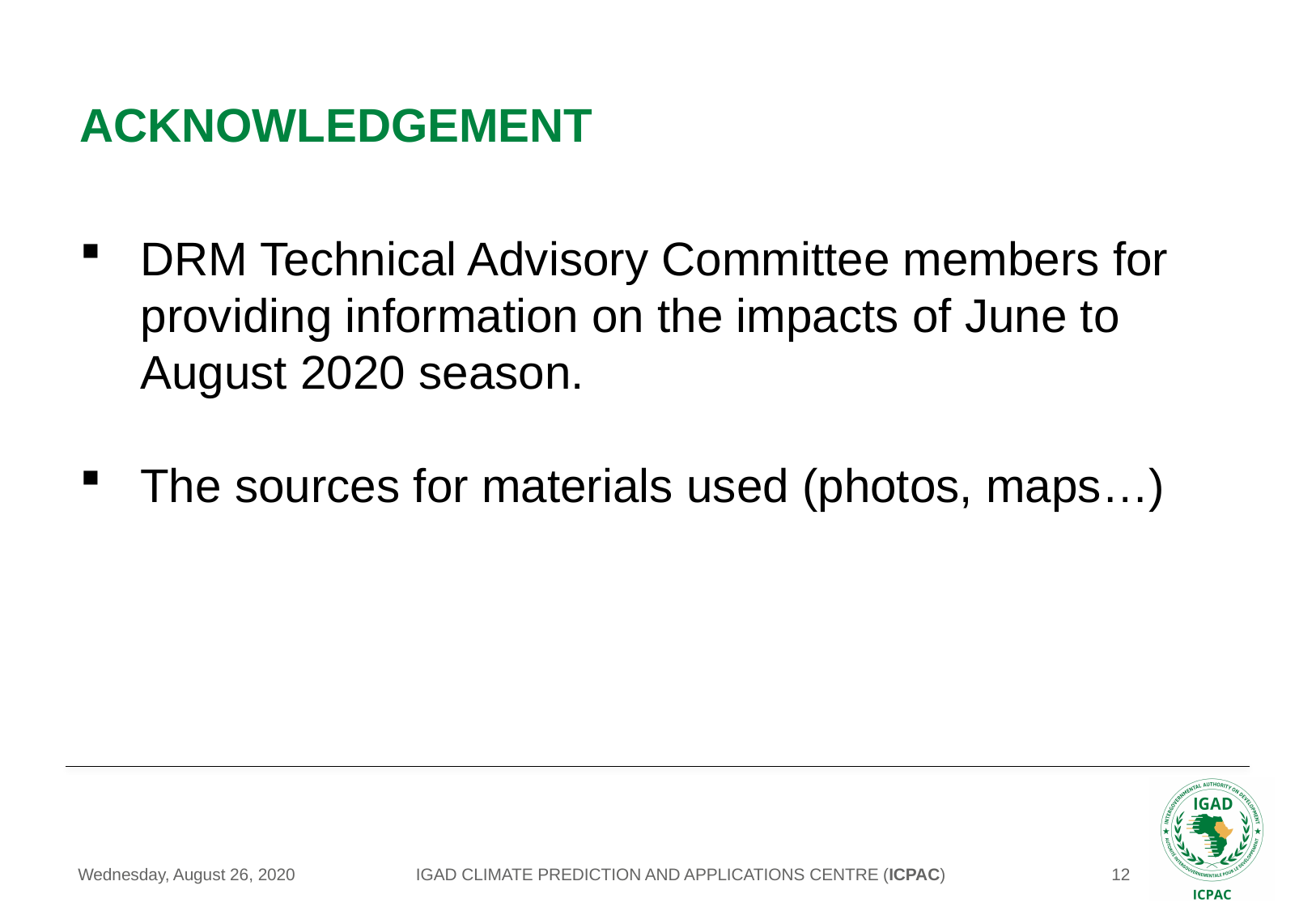

# Acknowledgement
DRM Technical Advisory Committee members for providing information on the impacts of June to August 2020 season.

The sources for materials used (photos, maps…)

IGAD CLIMATE PREDICTION AND APPLICATIONS CENTRE (ICPAC)
Wednesday, August 26, 2020
12